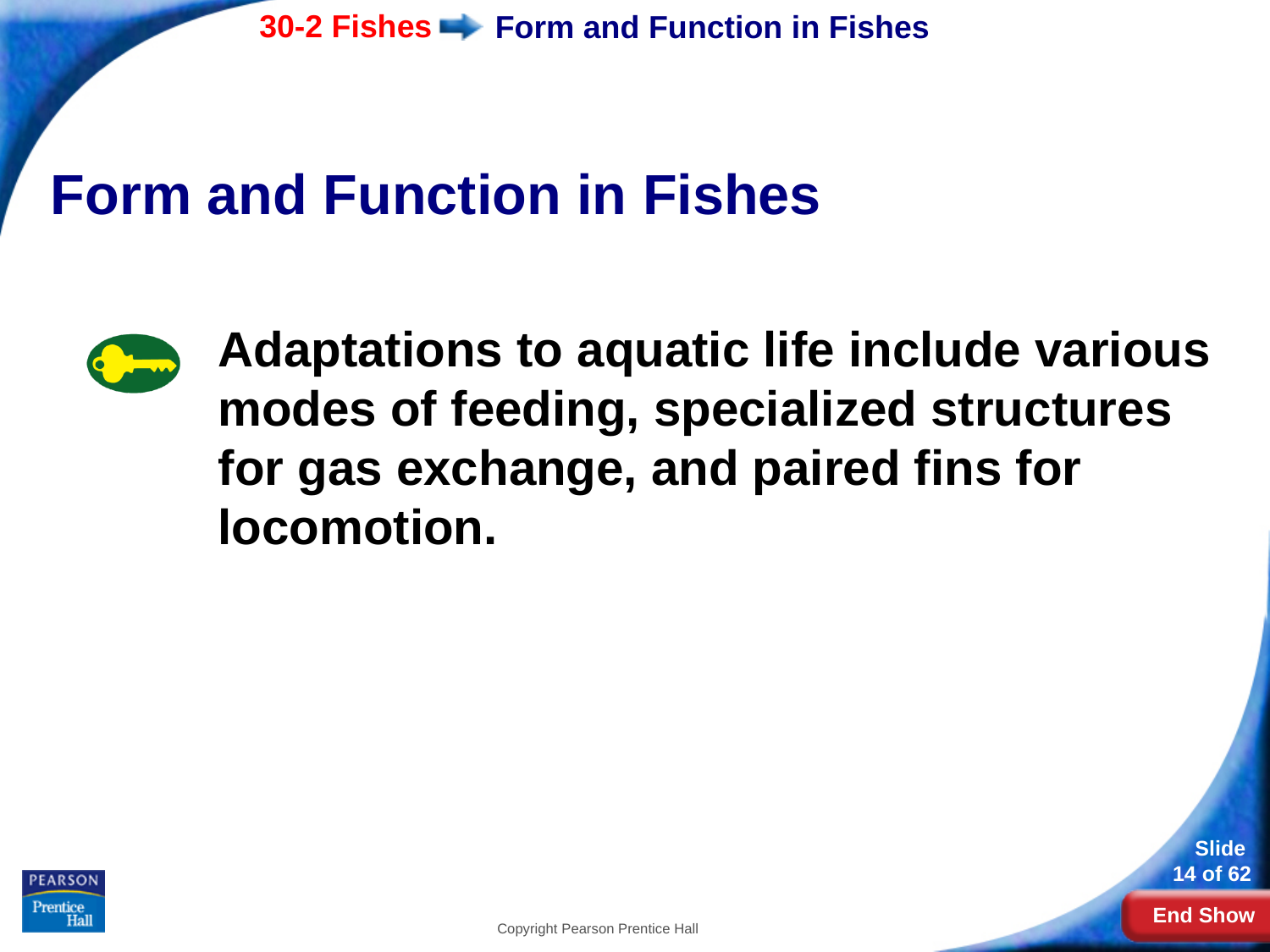

# Form and Function in Fishes
Form and Function in Fishes
Adaptations to aquatic life include various modes of feeding, specialized structures for gas exchange, and paired fins for locomotion.

Copyright Pearson Prentice Hall